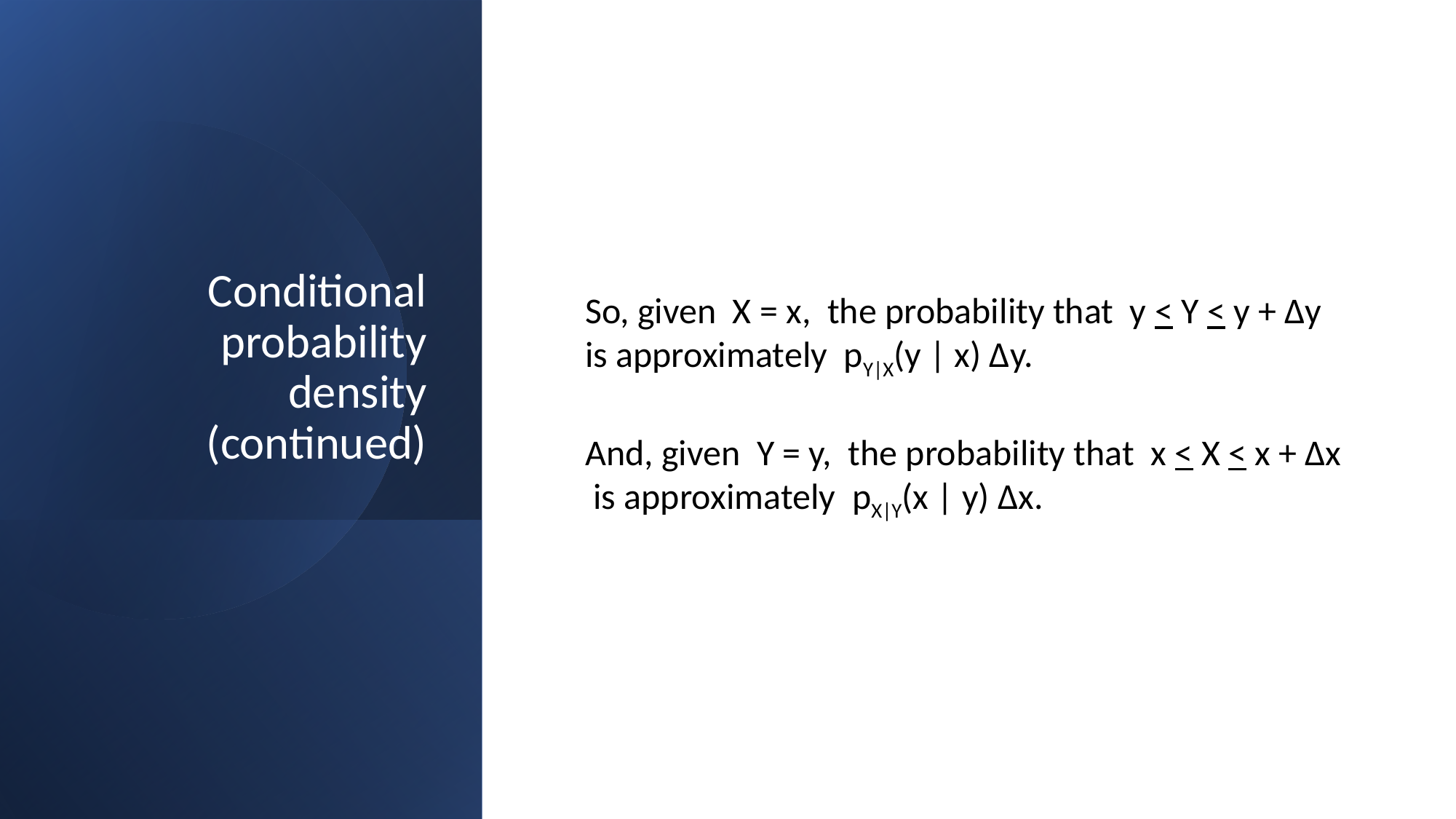

# Conditional probability density (continued)
So, given  X = x,  the probability that  y < Y < y + Δy  is approximately  pY|X(y | x) Δy.

And, given  Y = y,  the probability that  x < X < x + Δx  is approximately  pX|Y(x | y) Δx.